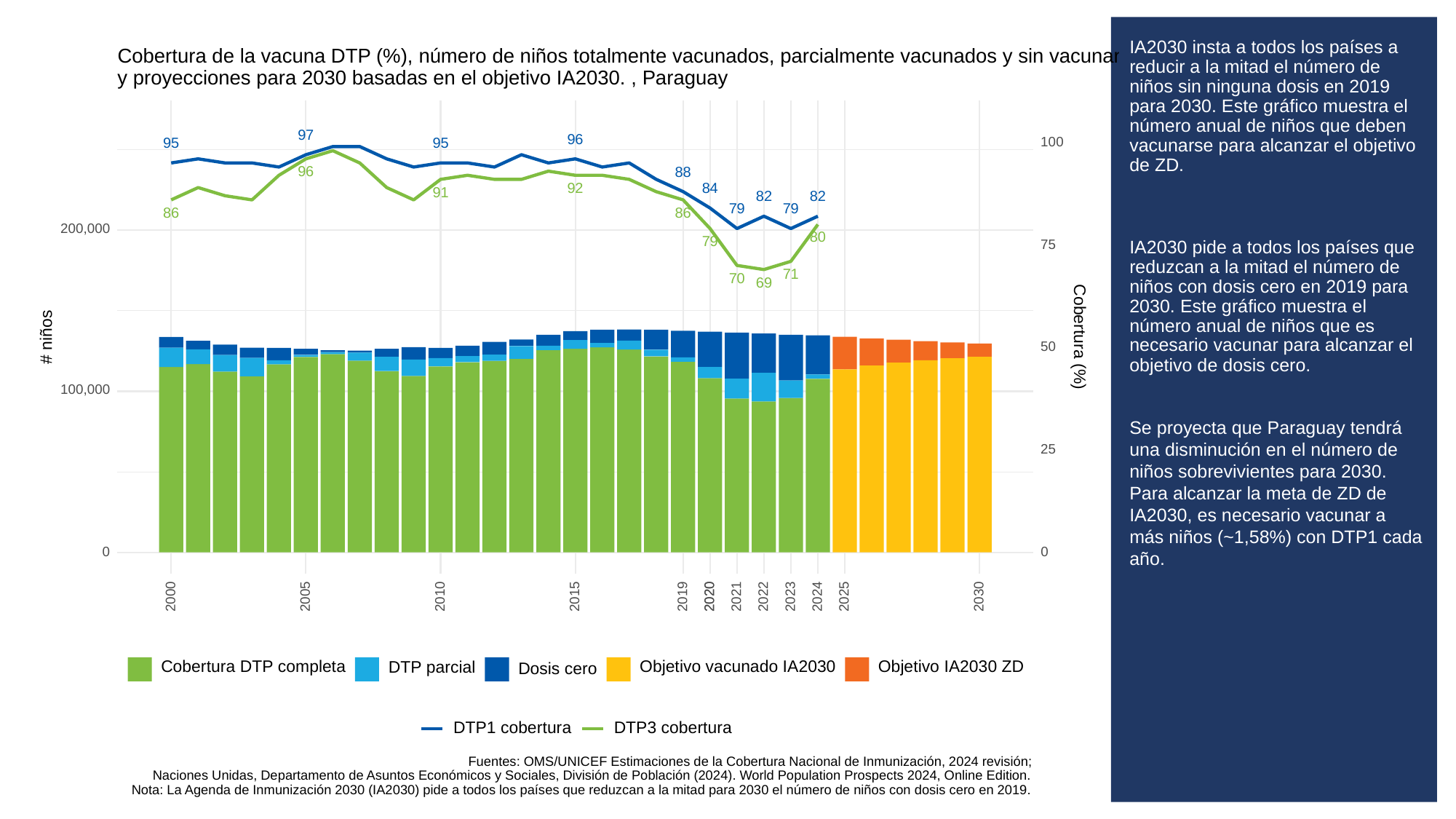

# IA2030 insta a todos los países a reducir a la mitad el número de niños sin ninguna dosis en 2019 para 2030. Este gráfico muestra el número anual de niños que deben vacunarse para alcanzar el objetivo de ZD.

IA2030 pide a todos los países que reduzcan a la mitad el número de niños con dosis cero en 2019 para 2030. Este gráfico muestra el número anual de niños que es necesario vacunar para alcanzar el objetivo de dosis cero.

Se proyecta que Paraguay tendrá una disminución en el número de niños sobrevivientes para 2030. Para alcanzar la meta de ZD de IA2030, es necesario vacunar a más niños (~1,58%) con DTP1 cada año.

Cobertura de la vacuna DTP (%), número de niños totalmente vacunados, parcialmente vacunados y sin vacunar contra la DTP entre 2000 y 2024
y proyecciones para 2030 basadas en el objetivo IA2030. , Paraguay

97
96
100
95
95

96
88
92
84
91
82
82
79
79
86
86
200,000

80
79
75
71
70
69

Cobertura (%)

# niños

50

100,000

25

0
0

2023
2030
2000
2005
2010
2015
2019
2020
2020
2021
2022
2024
2025

Objetivo vacunado IA2030
Objetivo IA2030 ZD
Cobertura DTP completa
DTP parcial
Dosis cero
DTP3 cobertura
DTP1 cobertura

Fuentes: OMS/UNICEF Estimaciones de la Cobertura Nacional de Inmunización, 2024 revisión;
Naciones Unidas, Departamento de Asuntos Económicos y Sociales, División de Población (2024). World Population Prospects 2024, Online Edition.
Nota: La Agenda de Inmunización 2030 (IA2030) pide a todos los países que reduzcan a la mitad para 2030 el número de niños con dosis cero en 2019.